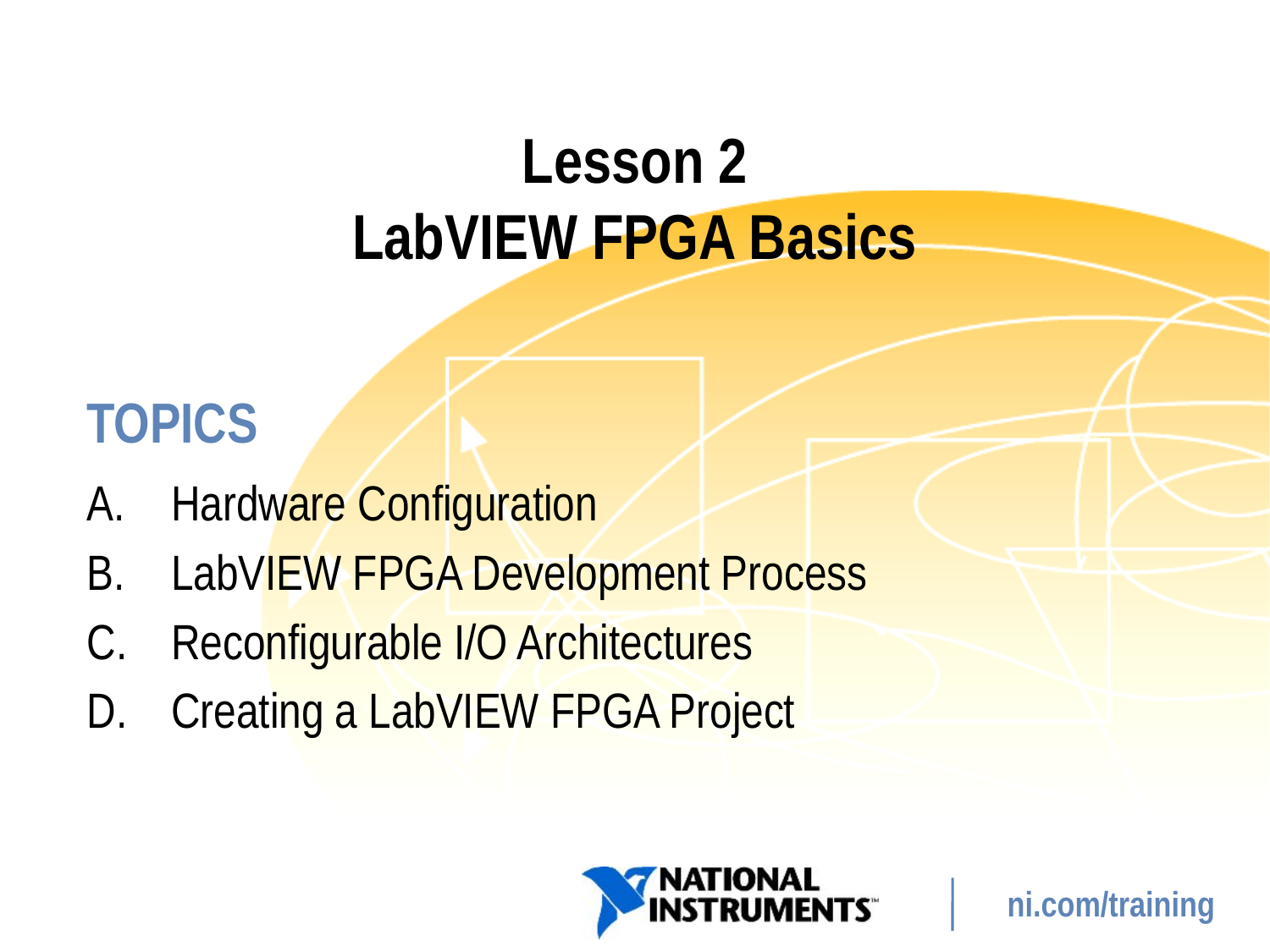

# Lesson 2 LabVIEW FPGA Basics
Hardware Configuration
LabVIEW FPGA Development Process
Reconfigurable I/O Architectures
Creating a LabVIEW FPGA Project